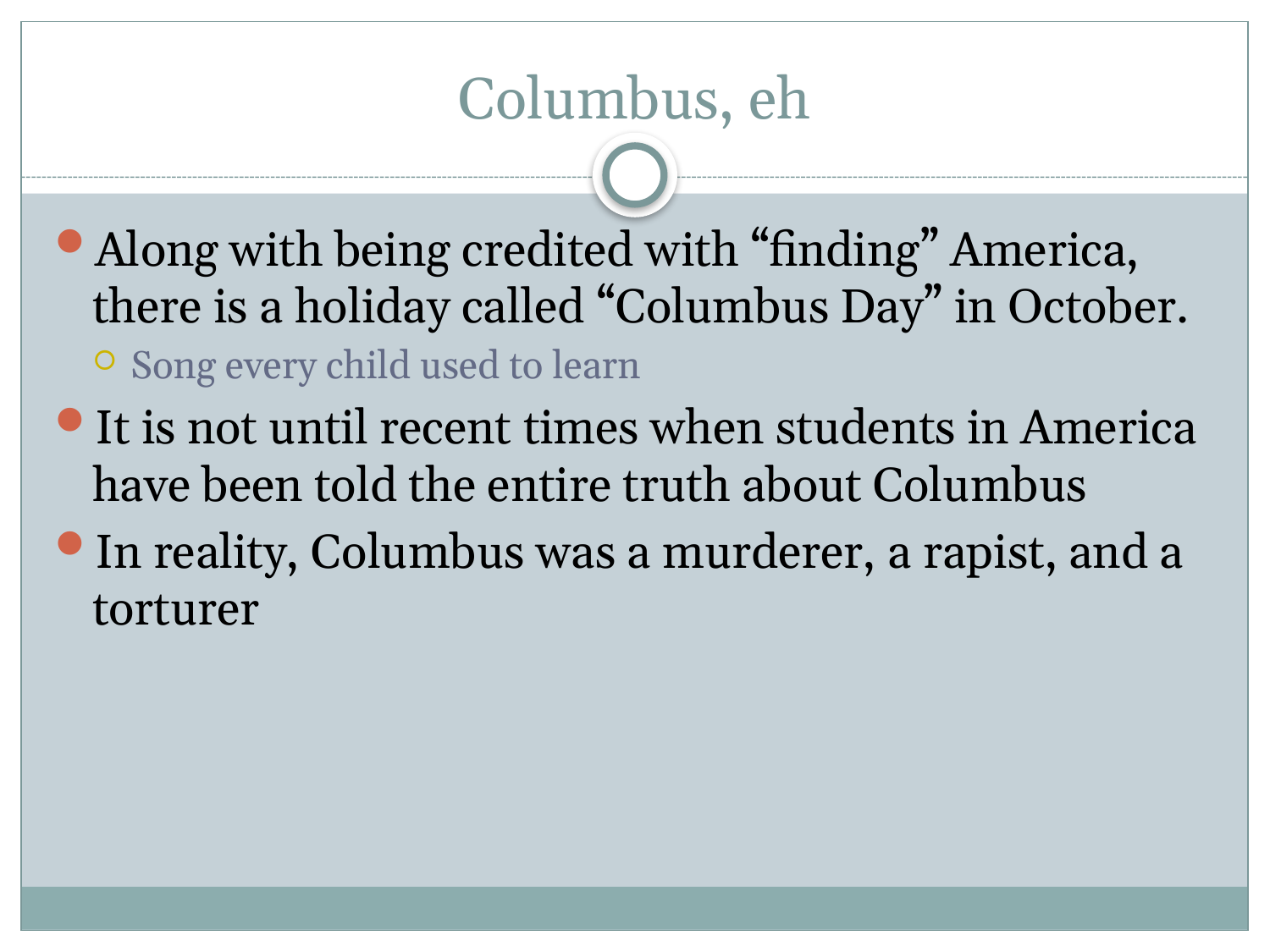

# Columbus, eh
Along with being credited with “finding” America, there is a holiday called “Columbus Day” in October.
Song every child used to learn
It is not until recent times when students in America have been told the entire truth about Columbus
In reality, Columbus was a murderer, a rapist, and a torturer